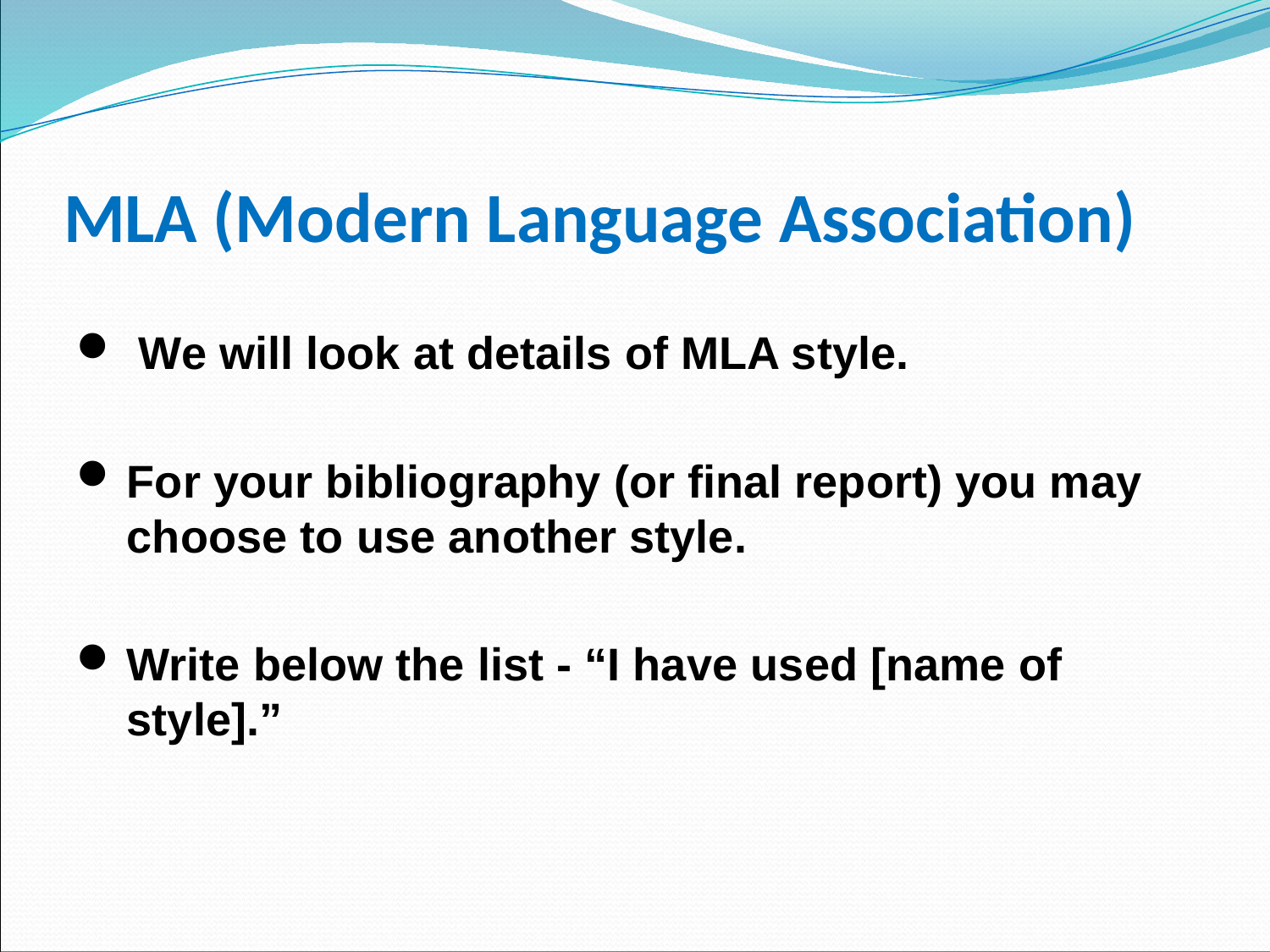

# MLA (Modern Language Association)
 We will look at details of MLA style.

For your bibliography (or final report) you may choose to use another style.

Write below the list - “I have used [name of style].”